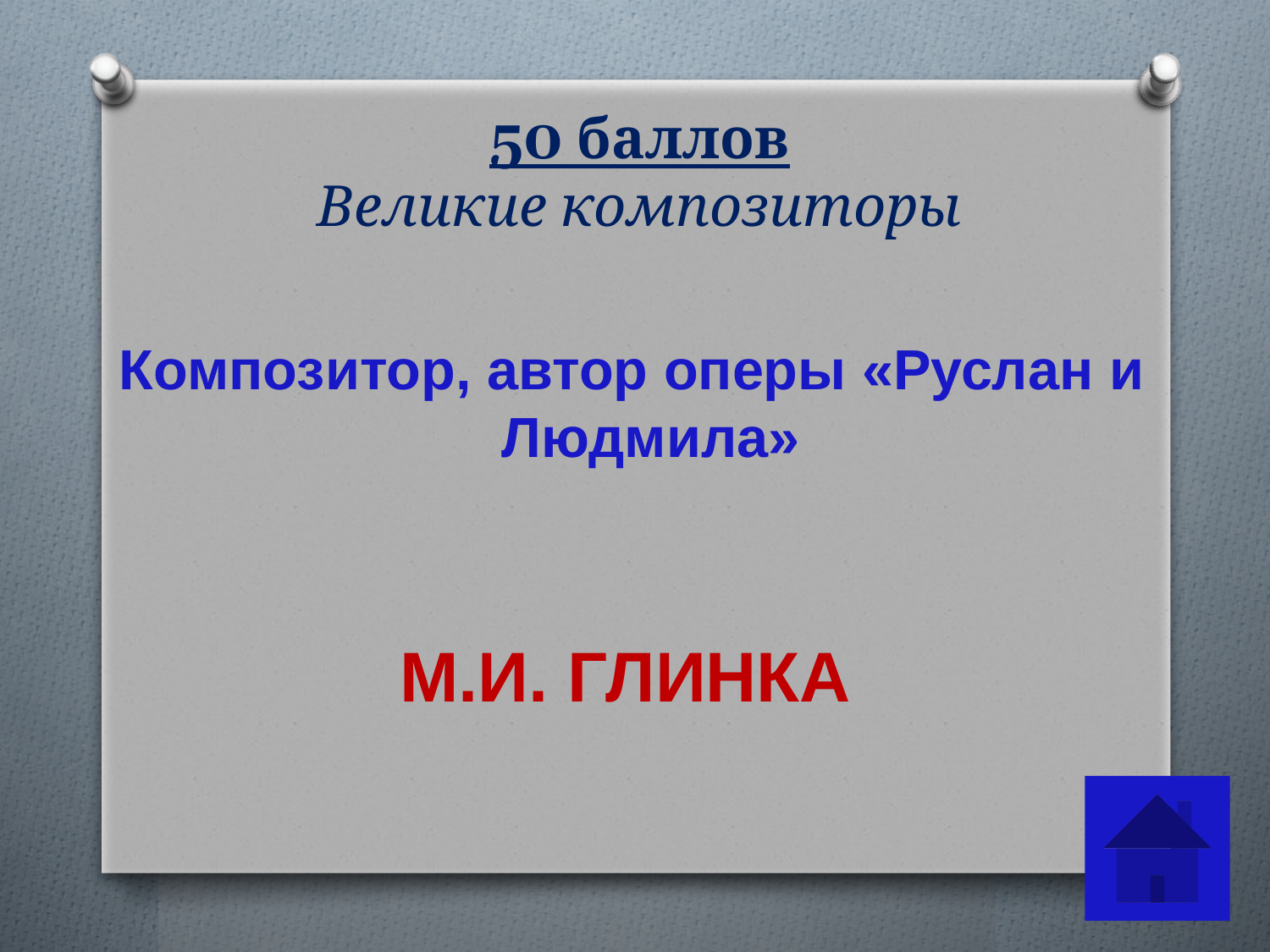

# 50 баллов Великие композиторы
Композитор, автор оперы «Руслан и Людмила»
М.И. ГЛИНКА